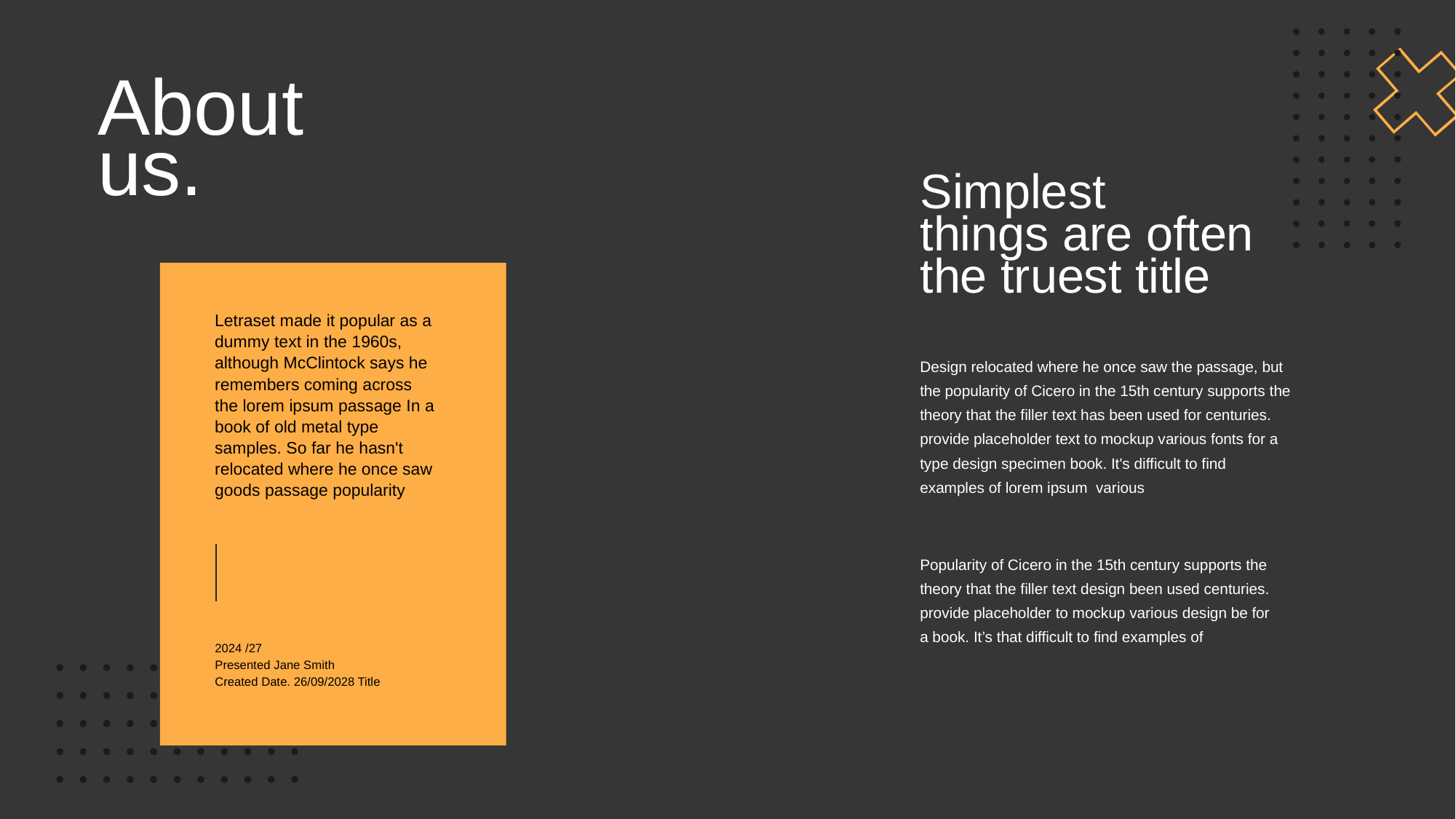

About us.
Simplest
things are often
the truest title

Letraset made it popular as a dummy text in the 1960s, although McClintock says he remembers coming across the lorem ipsum passage In a book of old metal type samples. So far he hasn't relocated where he once saw goods passage popularity
Design relocated where he once saw the passage, but the popularity of Cicero in the 15th century supports the theory that the filler text has been used for centuries. provide placeholder text to mockup various fonts for a type design specimen book. It's difficult to find examples of lorem ipsum  various
Popularity of Cicero in the 15th century supports the theory that the filler text design been used centuries. provide placeholder to mockup various design be for a book. It’s that difficult to find examples of

2024 /27
Presented Jane Smith
Created Date. 26/09/2028 Title